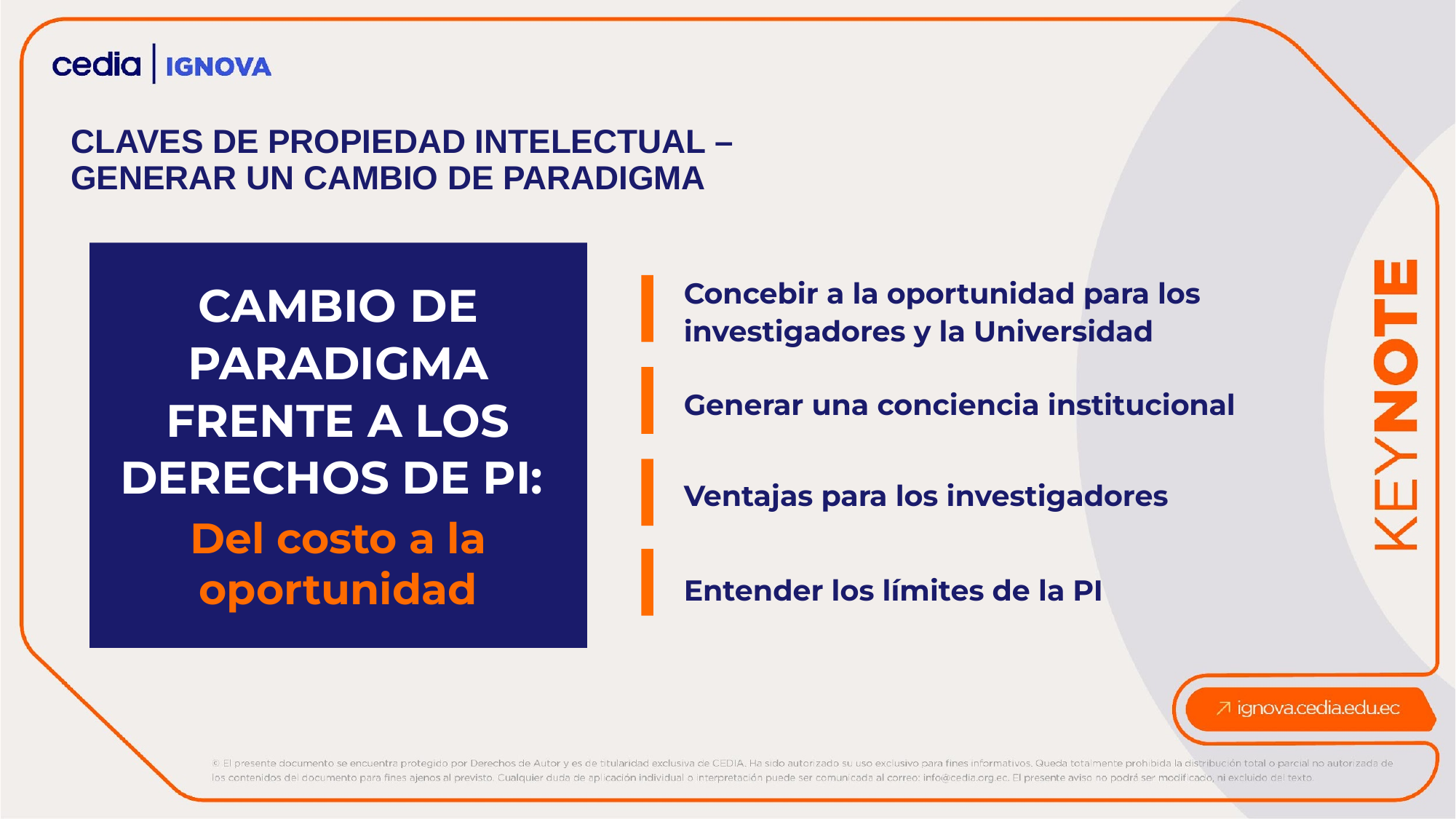

CLAVES DE PROPIEDAD INTELECTUAL –
GENERAR UN CAMBIO DE PARADIGMA

Concebir a la oportunidad para los investigadores y la Universidad
CAMBIO DE PARADIGMA FRENTE A LOS DERECHOS DE PI:

Generar una conciencia institucional

Ventajas para los investigadores
Del costo a la oportunidad

Entender los límites de la PI